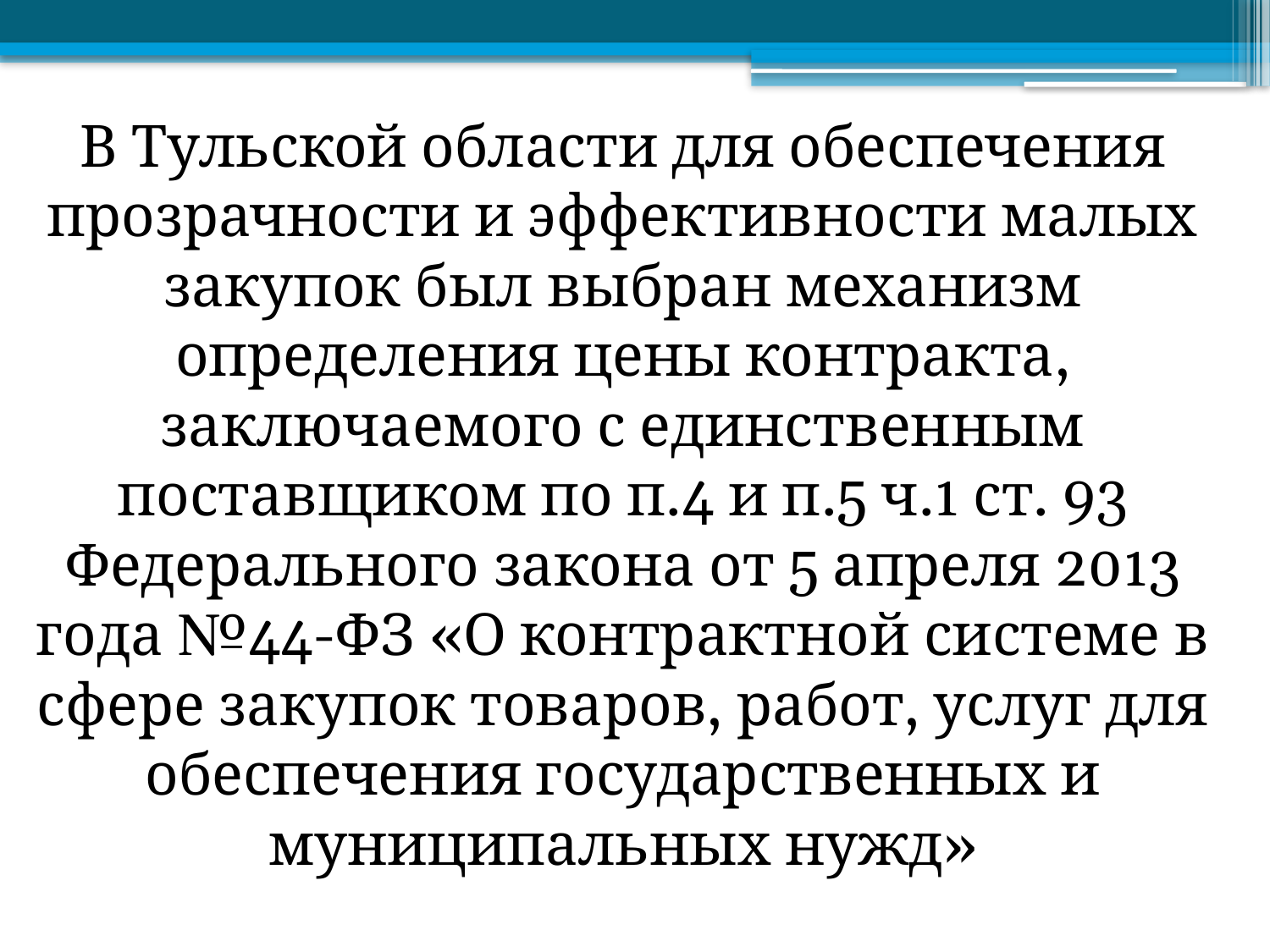

В Тульской области для обеспечения прозрачности и эффективности малых закупок был выбран механизм определения цены контракта, заключаемого с единственным поставщиком по п.4 и п.5 ч.1 ст. 93 Федерального закона от 5 апреля 2013 года №44-ФЗ «О контрактной системе в сфере закупок товаров, работ, услуг для обеспечения государственных и муниципальных нужд»